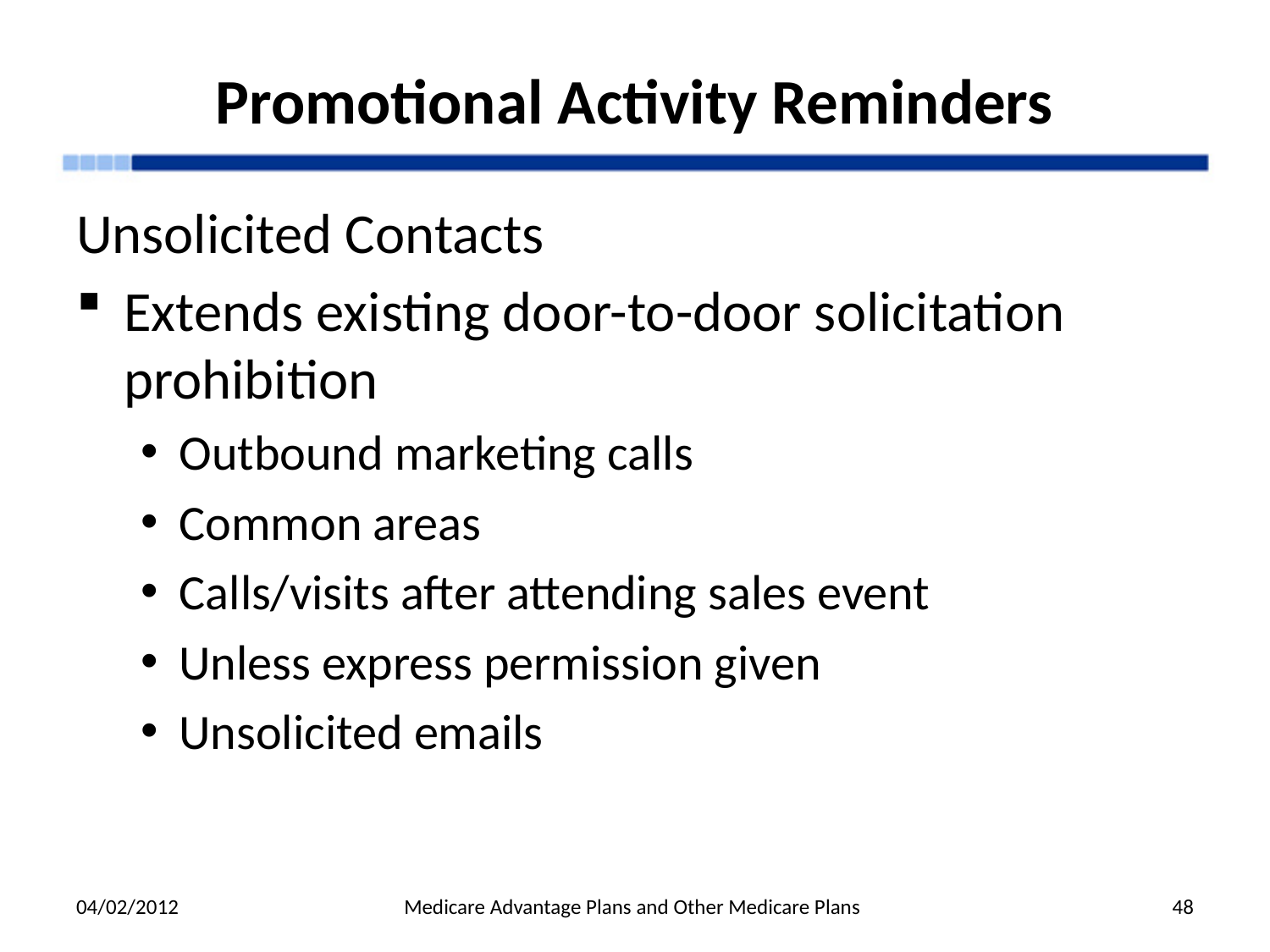

# Promotional Activity Reminders
Unsolicited Contacts
Extends existing door-to-door solicitation prohibition
Outbound marketing calls
Common areas
Calls/visits after attending sales event
Unless express permission given
Unsolicited emails
04/02/2012
Medicare Advantage Plans and Other Medicare Plans
48